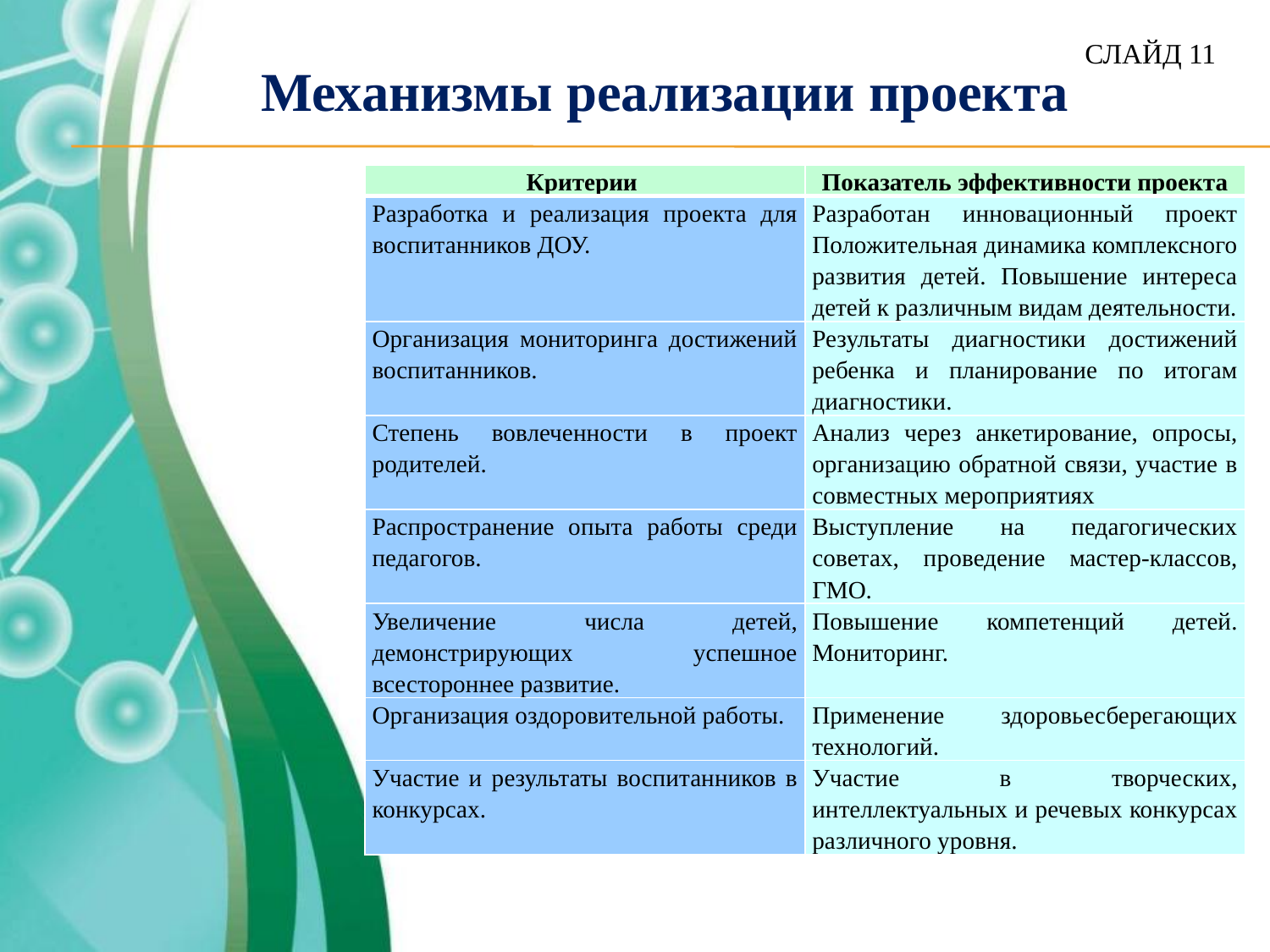

СЛАЙД 11
# Механизмы реализации проекта
| Критерии | Показатель эффективности проекта |
| --- | --- |
| Разработка и реализация проекта для воспитанников ДОУ. | Разработан инновационный проект Положительная динамика комплексного развития детей. Повышение интереса детей к различным видам деятельности. |
| Организация мониторинга достижений воспитанников. | Результаты диагностики достижений ребенка и планирование по итогам диагностики. |
| Степень вовлеченности в проект родителей. | Анализ через анкетирование, опросы, организацию обратной связи, участие в совместных мероприятиях |
| Распространение опыта работы среди педагогов. | Выступление на педагогических советах, проведение мастер-классов, ГМО. |
| Увеличение числа детей, демонстрирующих успешное всестороннее развитие. | Повышение компетенций детей. Мониторинг. |
| Организация оздоровительной работы. | Применение здоровьесберегающих технологий. |
| Участие и результаты воспитанников в конкурсах. | Участие в творческих, интеллектуальных и речевых конкурсах различного уровня. |